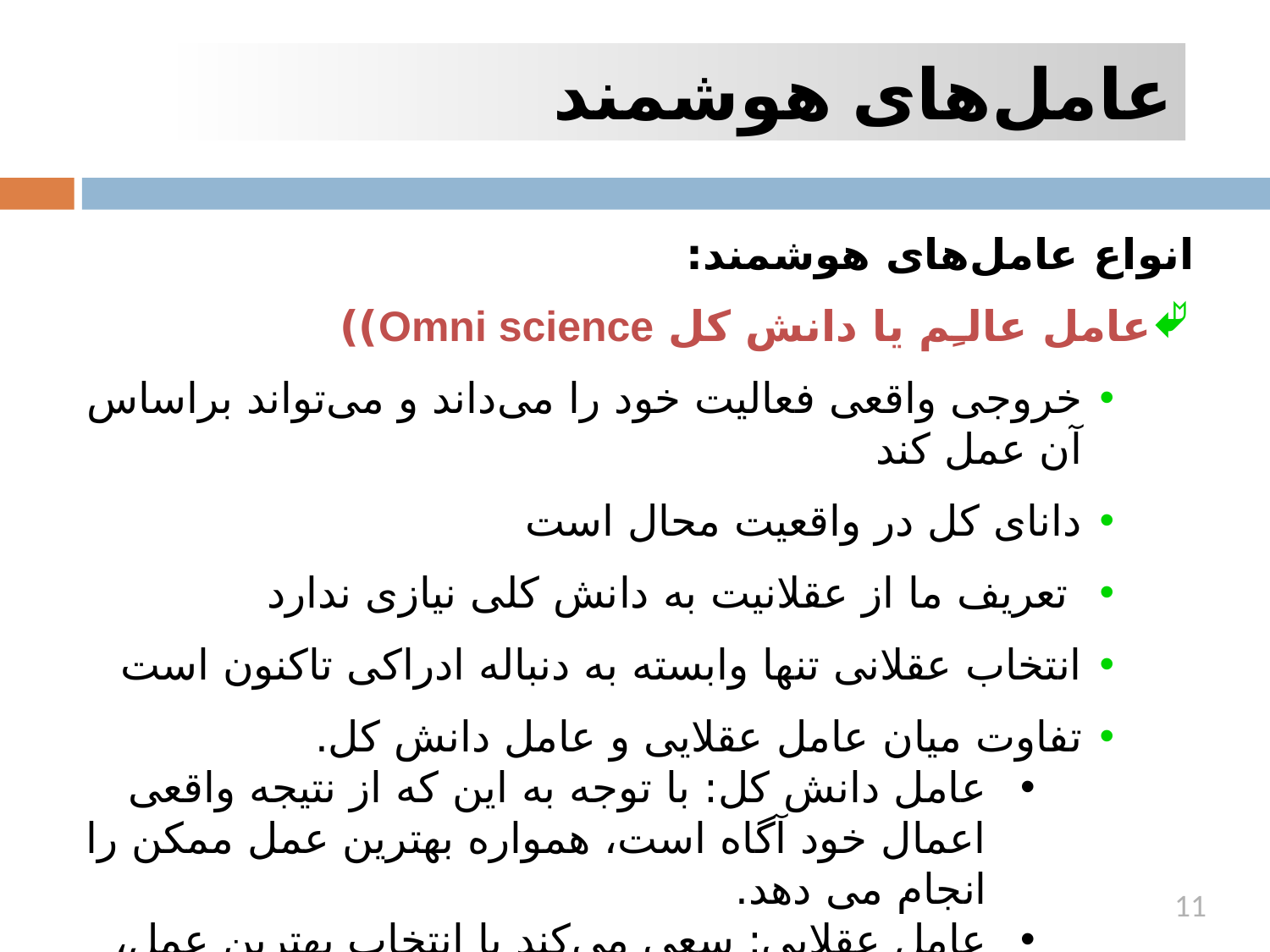

عامل‌های هوشمند
انواع عامل‌های هوشمند:
عامل عالـِم یا دانش کل Omni science))
خروجی واقعی فعاليت خود را می‌داند و می‌‌تواند براساس آن عمل کند
دانای کل در واقعیت محال است
 تعریف ما از عقلانیت به دانش کلی نیازی ندارد
انتخاب عقلانی تنها وابسته به دنباله ادراکی تاکنون است
تفاوت میان عامل عقلایی و عامل دانش کل.
عامل دانش کل: با توجه به این که از نتیجه واقعی اعمال خود آگاه است، همواره بهترین عمل ممکن را انجام می دهد.
عامل عقلایی: سعی می‌کند با انتخاب بهترین عمل، معیار کارایی مورد انتظار را به حداکثر برساند.
11